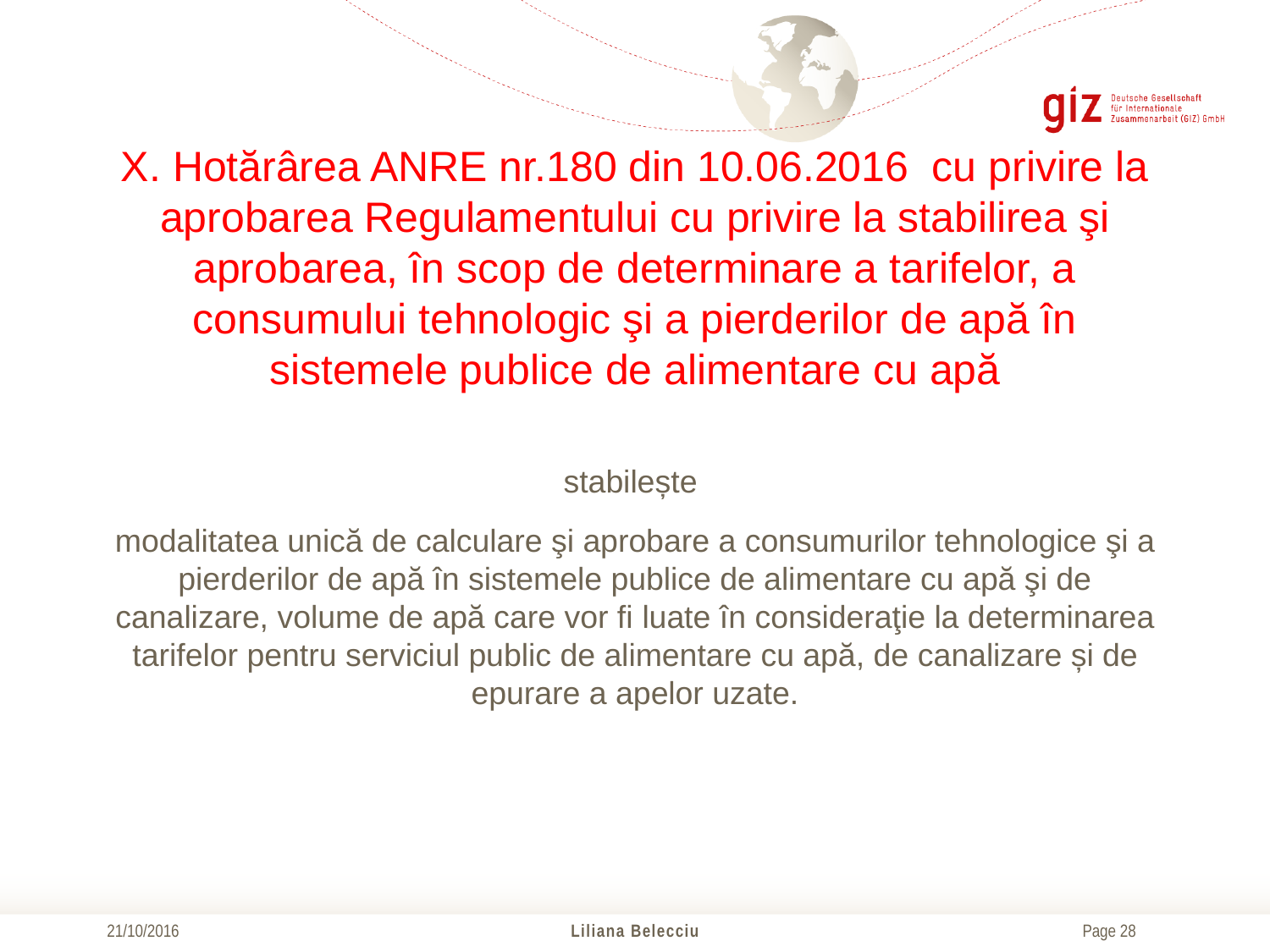

# X. Hotărârea ANRE nr.180 din 10.06.2016  cu privire la aprobarea Regulamentului cu privire la stabilirea şi aprobarea, în scop de determinare a tarifelor, a consumului tehnologic şi a pierderilor de apă în sistemele publice de alimentare cu apă

stabilește
modalitatea unică de calculare şi aprobare a consumurilor tehnologice şi a pierderilor de apă în sistemele publice de alimentare cu apă şi de canalizare, volume de apă care vor fi luate în consideraţie la determinarea tarifelor pentru serviciul public de alimentare cu apă, de canalizare și de epurare a apelor uzate.
21/10/2016
Liliana Belecciu